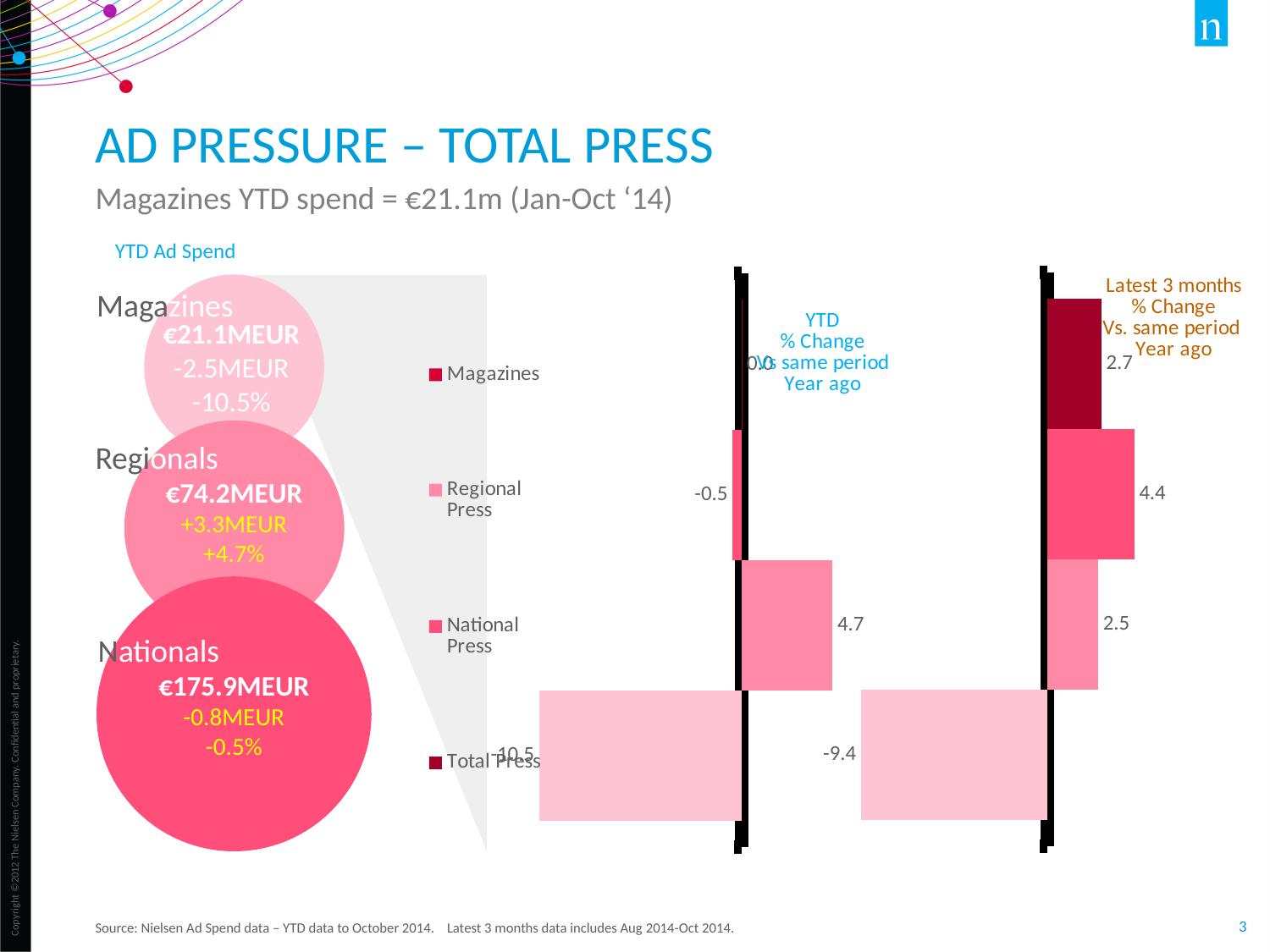

# AD PRESSURE – total press
Magazines YTD spend = €21.1m (Jan-Oct ‘14)
YTD Ad Spend

### Chart: YTD
% Change
Vs same period
Year ago

| Category | Total Press | National Press | Regional Press | Magazines |
|---|---|---|---|---|

### Chart: Latest 3 months
% Change
Vs. same period
Year ago

| Category | Total Press | National Press | Regional Press | Magazines |
|---|---|---|---|---|
Magazines
€21.1MEUR
-2.5MEUR
-10.5%

Regionals

€74.2MEUR
+3.3MEUR
+4.7%

Nationals
€175.9MEUR
-0.8MEUR
-0.5%

Source: Nielsen Ad Spend data – YTD data to October 2014.    Latest 3 months data includes Aug 2014-Oct 2014.